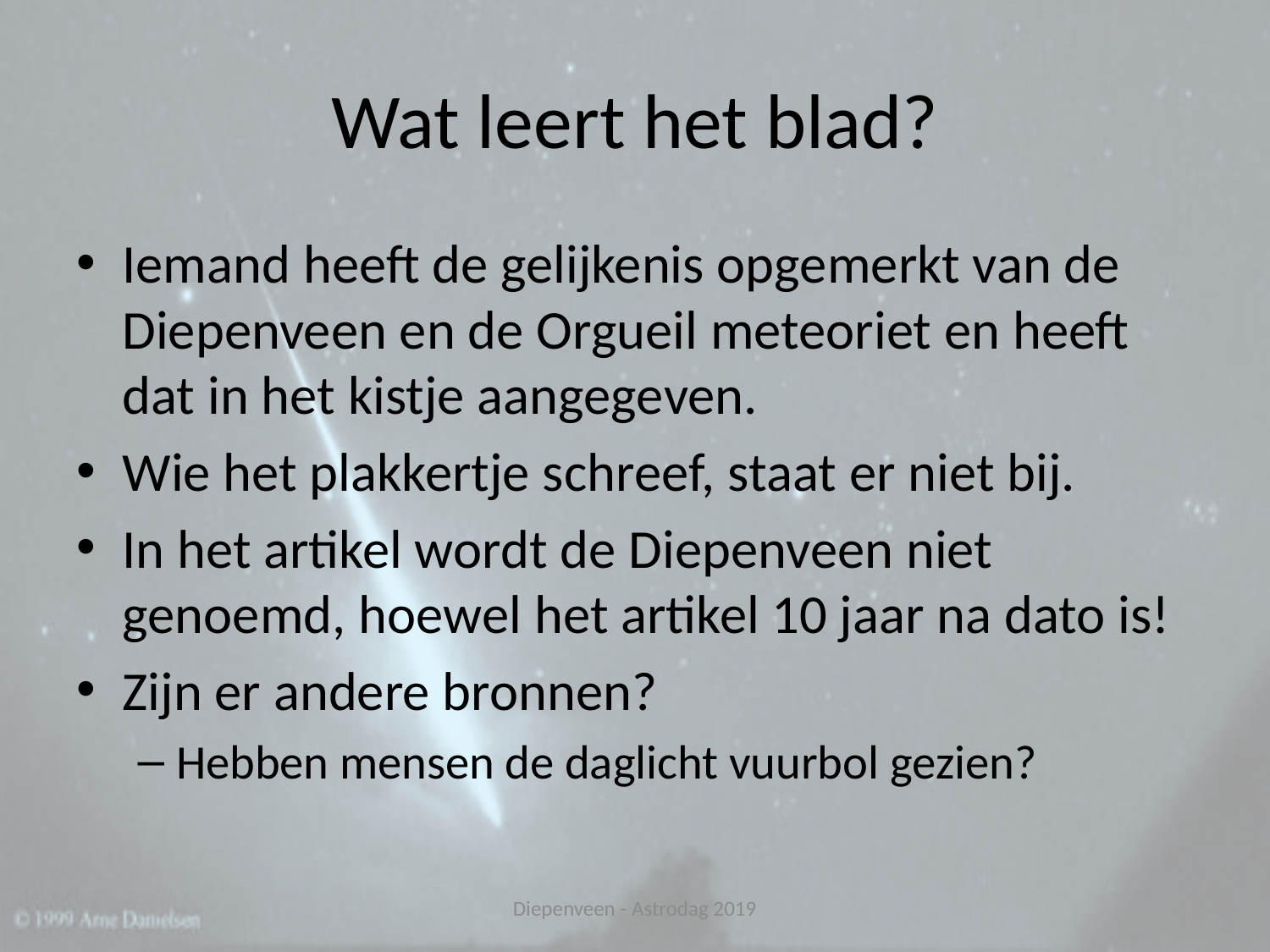

# Wat leert het blad?
Iemand heeft de gelijkenis opgemerkt van de Diepenveen en de Orgueil meteoriet en heeft dat in het kistje aangegeven.
Wie het plakkertje schreef, staat er niet bij.
In het artikel wordt de Diepenveen niet genoemd, hoewel het artikel 10 jaar na dato is!
Zijn er andere bronnen?
Hebben mensen de daglicht vuurbol gezien?
Diepenveen - Astrodag 2019